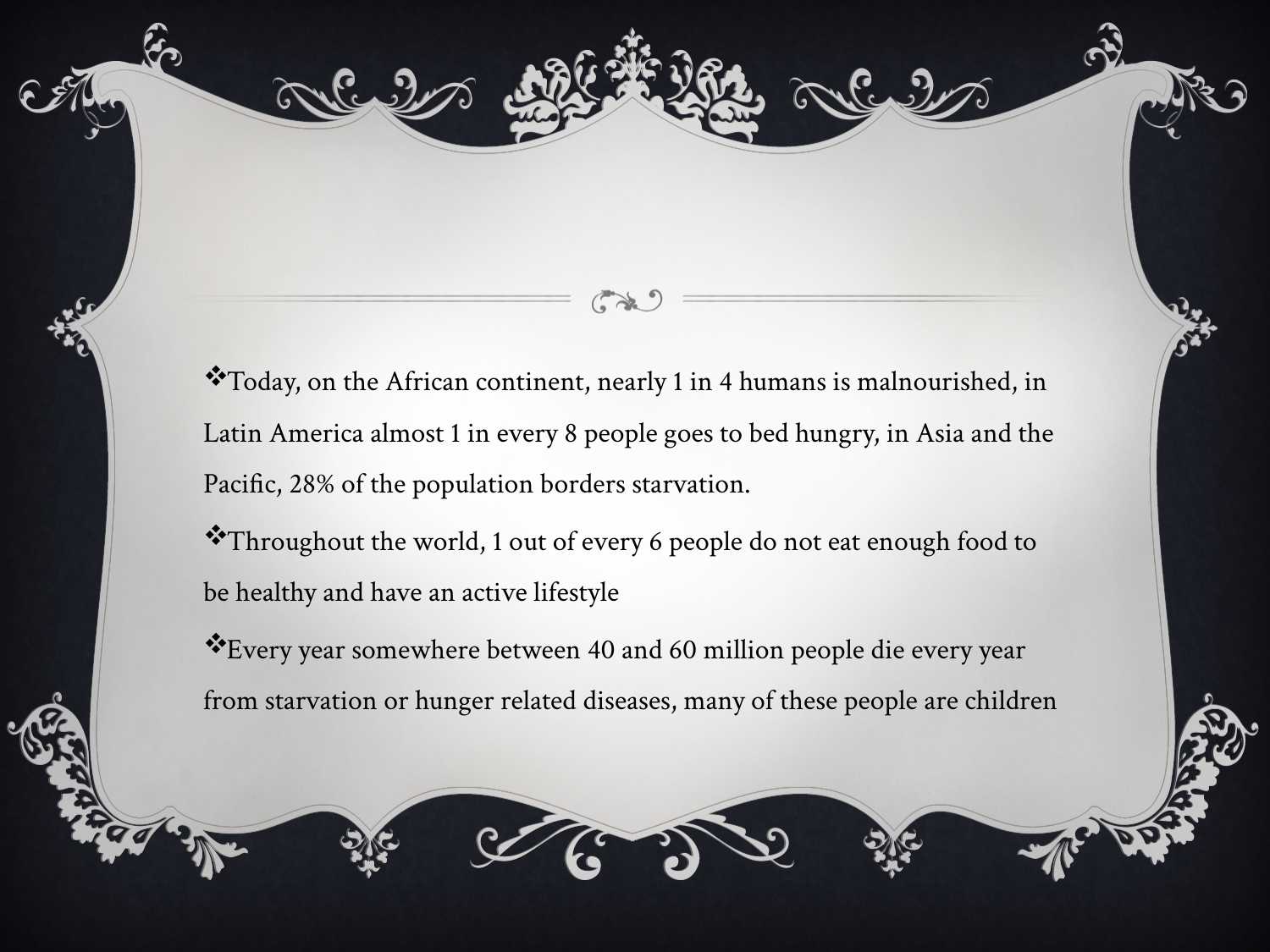

#
Today, on the African continent, nearly 1 in 4 humans is malnourished, in Latin America almost 1 in every 8 people goes to bed hungry, in Asia and the Pacific, 28% of the population borders starvation.
Throughout the world, 1 out of every 6 people do not eat enough food to be healthy and have an active lifestyle
Every year somewhere between 40 and 60 million people die every year from starvation or hunger related diseases, many of these people are children